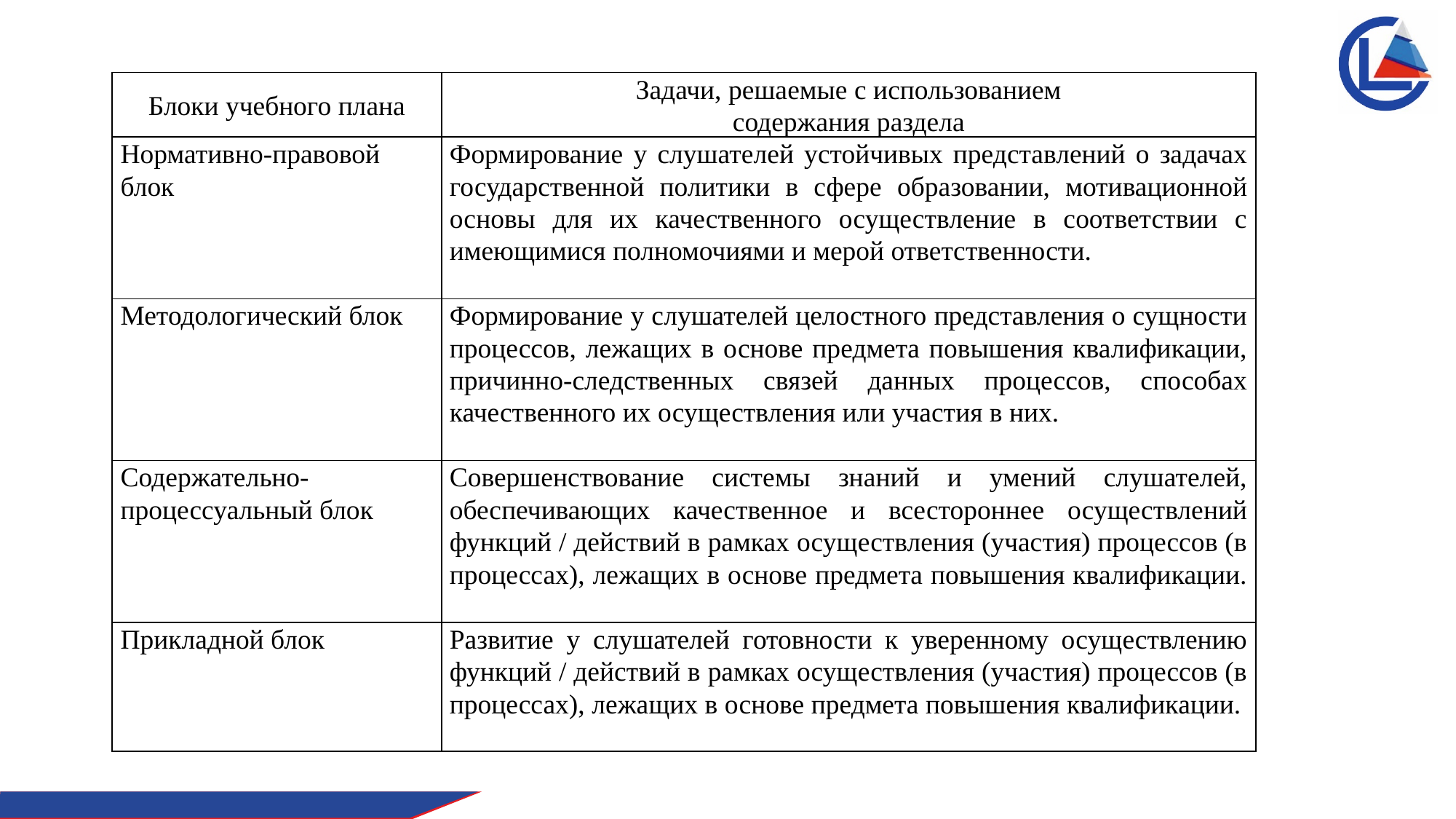

| Блоки учебного плана | Задачи, решаемые с использованием содержания раздела |
| --- | --- |
| Нормативно-правовой блок | Формирование у слушателей устойчивых представлений о задачах государственной политики в сфере образовании, мотивационной основы для их качественного осуществление в соответствии с имеющимися полномочиями и мерой ответственности. |
| Методологический блок | Формирование у слушателей целостного представления о сущности процессов, лежащих в основе предмета повышения квалификации, причинно-следственных связей данных процессов, способах качественного их осуществления или участия в них. |
| Содержательно-процессуальный блок | Совершенствование системы знаний и умений слушателей, обеспечивающих качественное и всестороннее осуществлений функций / действий в рамках осуществления (участия) процессов (в процессах), лежащих в основе предмета повышения квалификации. |
| Прикладной блок | Развитие у слушателей готовности к уверенному осуществлению функций / действий в рамках осуществления (участия) процессов (в процессах), лежащих в основе предмета повышения квалификации. |